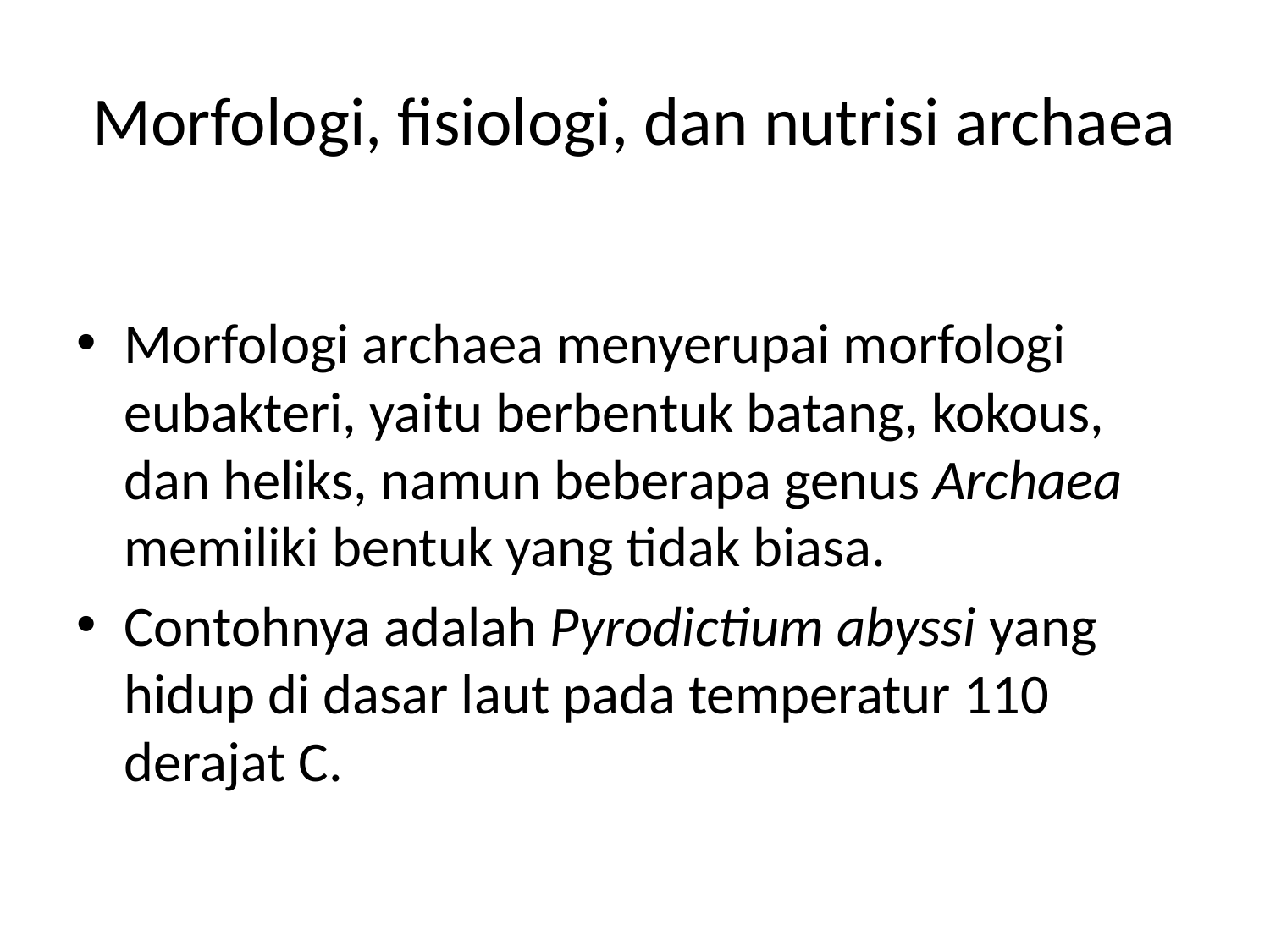

# Morfologi, fisiologi, dan nutrisi archaea

Morfologi archaea menyerupai morfologi eubakteri, yaitu berbentuk batang, kokous, dan heliks, namun beberapa genus Archaea memiliki bentuk yang tidak biasa.
Contohnya adalah Pyrodictium abyssi yang hidup di dasar laut pada temperatur 110 derajat C.